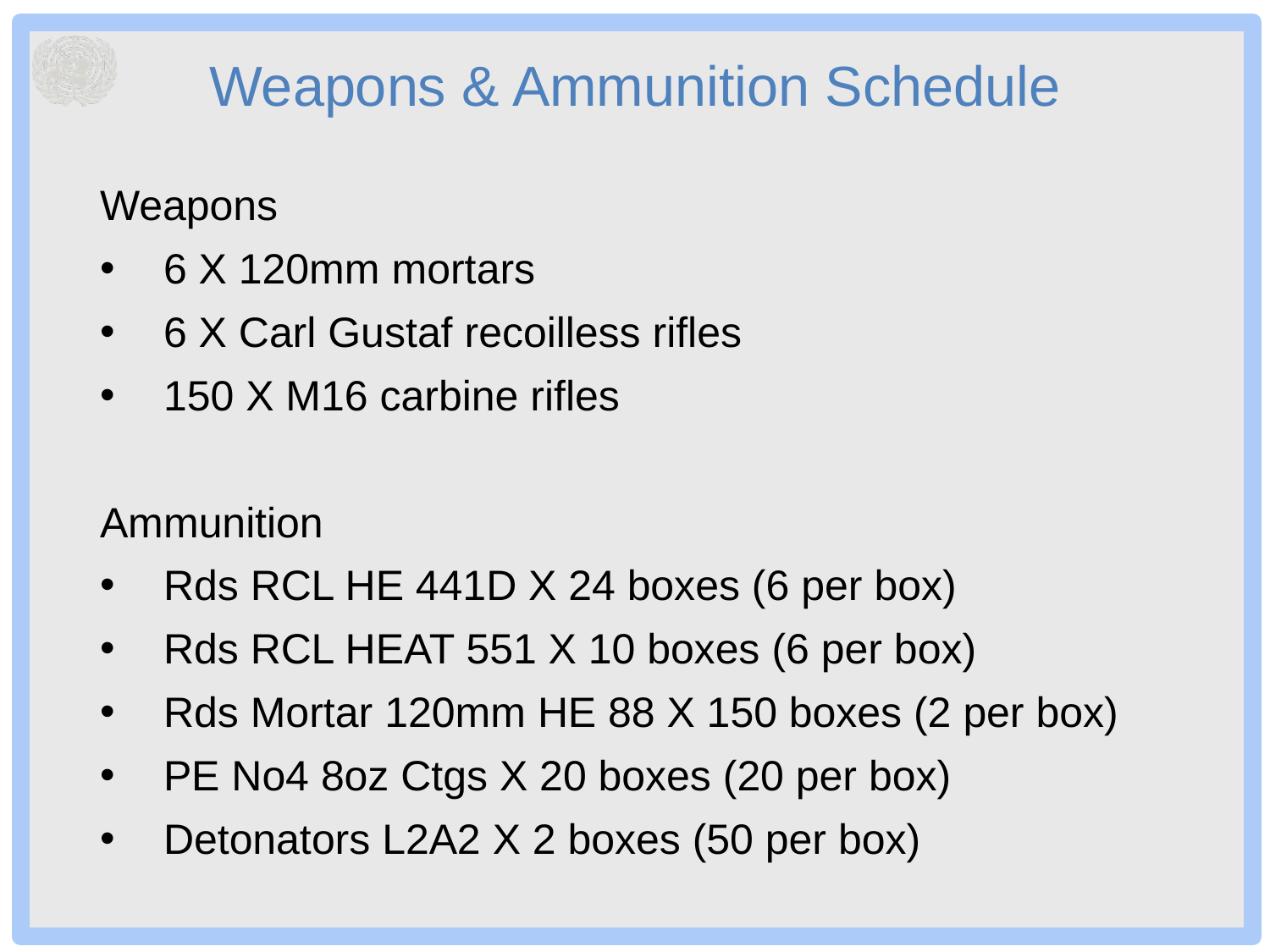

# Weapons & Ammunition Schedule
Weapons
6 X 120mm mortars
6 X Carl Gustaf recoilless rifles
150 X M16 carbine rifles

Ammunition
Rds RCL HE 441D X 24 boxes (6 per box)
Rds RCL HEAT 551 X 10 boxes (6 per box)
Rds Mortar 120mm HE 88 X 150 boxes (2 per box)
PE No4 8oz Ctgs X 20 boxes (20 per box)
Detonators L2A2 X 2 boxes (50 per box)